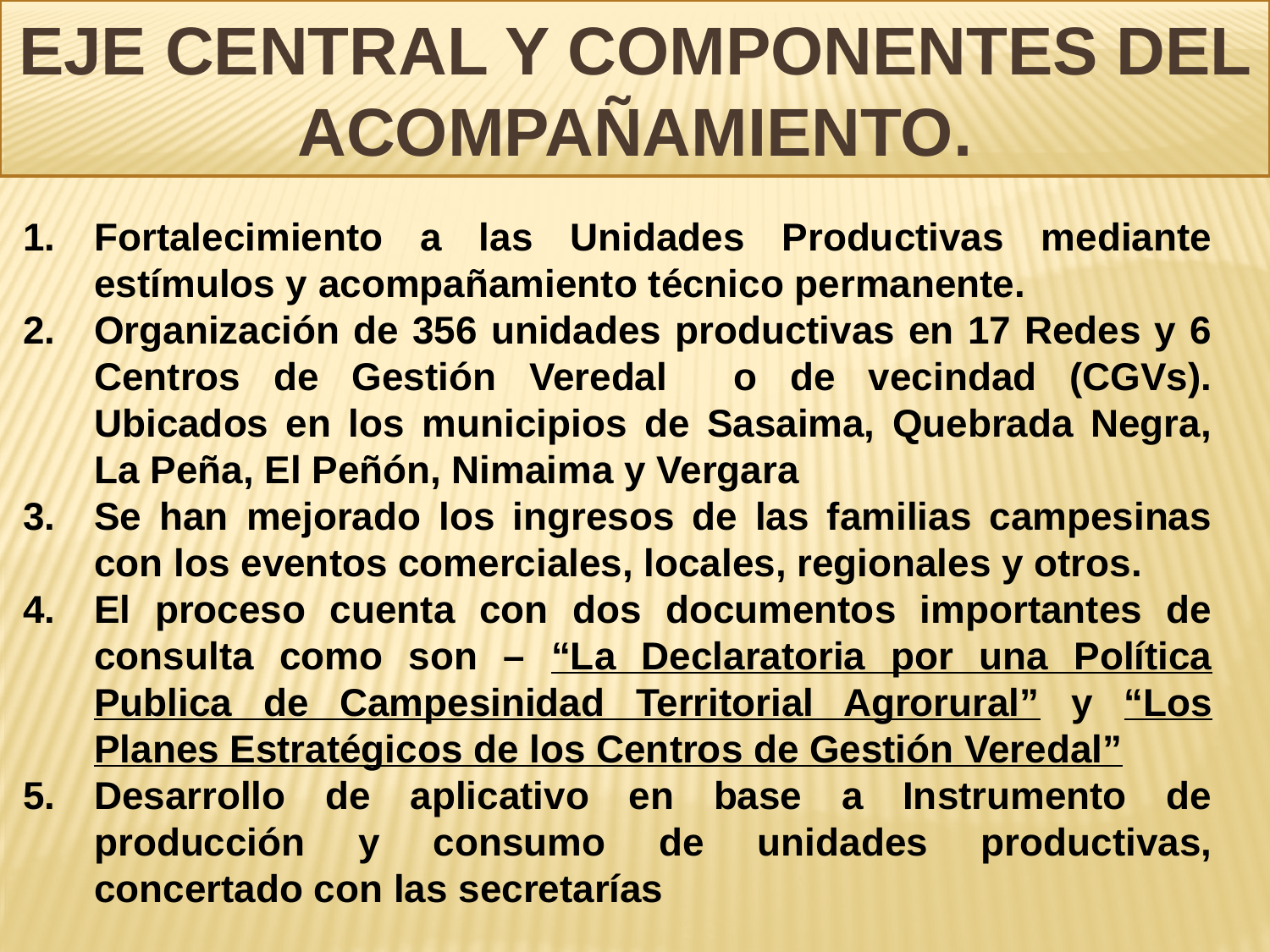

# EJE CENTRAL Y COMPONENTES DEL ACOMPAÑAMIENTO.
Fortalecimiento a las Unidades Productivas mediante estímulos y acompañamiento técnico permanente.
Organización de 356 unidades productivas en 17 Redes y 6 Centros de Gestión Veredal  o de vecindad (CGVs). Ubicados en los municipios de Sasaima, Quebrada Negra, La Peña, El Peñón, Nimaima y Vergara
Se han mejorado los ingresos de las familias campesinas con los eventos comerciales, locales, regionales y otros.
El proceso cuenta con dos documentos importantes de consulta como son – “La Declaratoria por una Política Publica de Campesinidad Territorial Agrorural” y “Los Planes Estratégicos de los Centros de Gestión Veredal”
Desarrollo de aplicativo en base a Instrumento de producción y consumo de unidades productivas, concertado con las secretarías